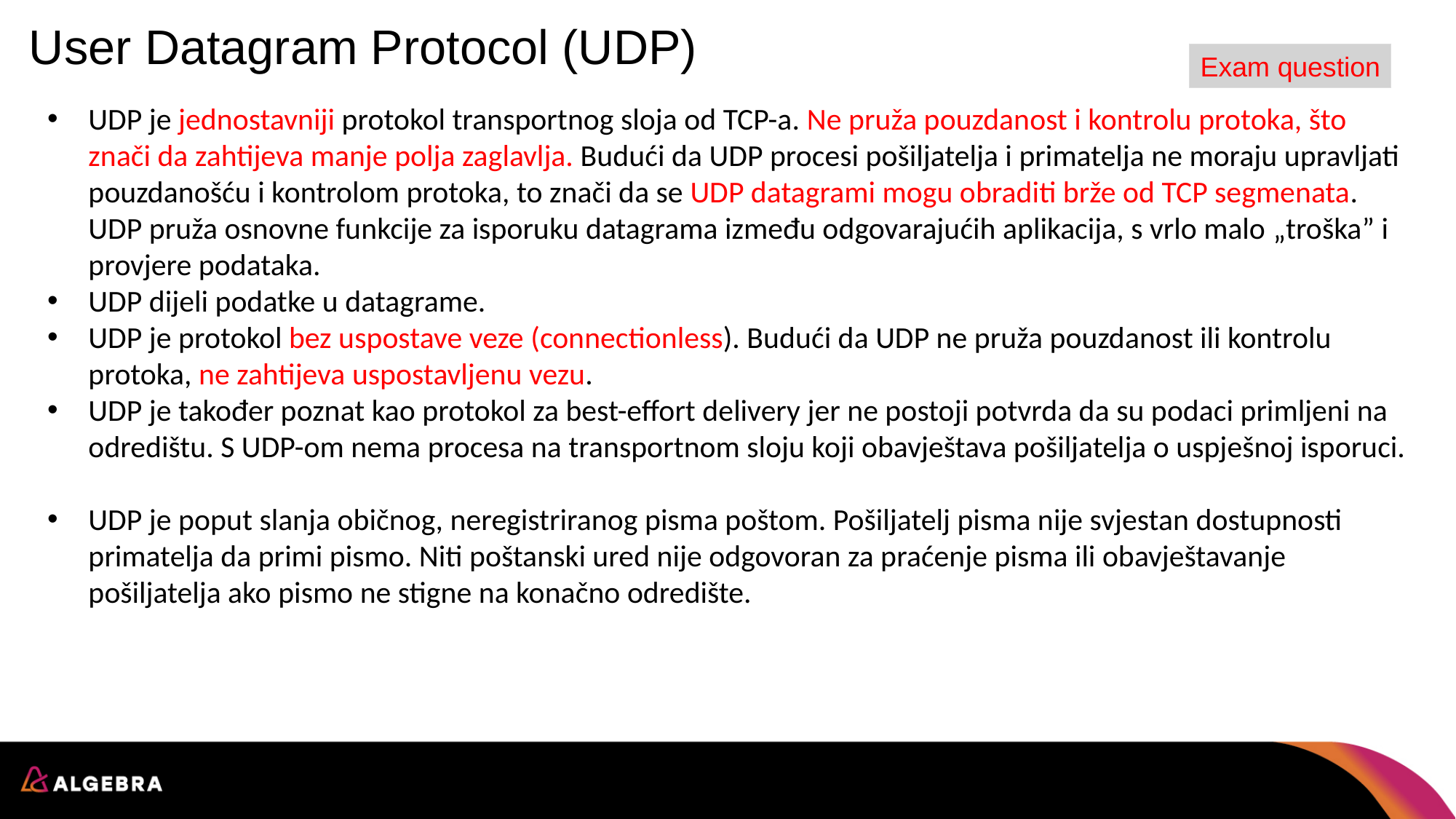

# User Datagram Protocol (UDP)
Exam question
UDP je jednostavniji protokol transportnog sloja od TCP-a. Ne pruža pouzdanost i kontrolu protoka, što znači da zahtijeva manje polja zaglavlja. Budući da UDP procesi pošiljatelja i primatelja ne moraju upravljati pouzdanošću i kontrolom protoka, to znači da se UDP datagrami mogu obraditi brže od TCP segmenata. UDP pruža osnovne funkcije za isporuku datagrama između odgovarajućih aplikacija, s vrlo malo „troška” i provjere podataka.
UDP dijeli podatke u datagrame.
UDP je protokol bez uspostave veze (connectionless). Budući da UDP ne pruža pouzdanost ili kontrolu protoka, ne zahtijeva uspostavljenu vezu.
UDP je također poznat kao protokol za best-effort delivery jer ne postoji potvrda da su podaci primljeni na odredištu. S UDP-om nema procesa na transportnom sloju koji obavještava pošiljatelja o uspješnoj isporuci.

UDP je poput slanja običnog, neregistriranog pisma poštom. Pošiljatelj pisma nije svjestan dostupnosti primatelja da primi pismo. Niti poštanski ured nije odgovoran za praćenje pisma ili obavještavanje pošiljatelja ako pismo ne stigne na konačno odredište.